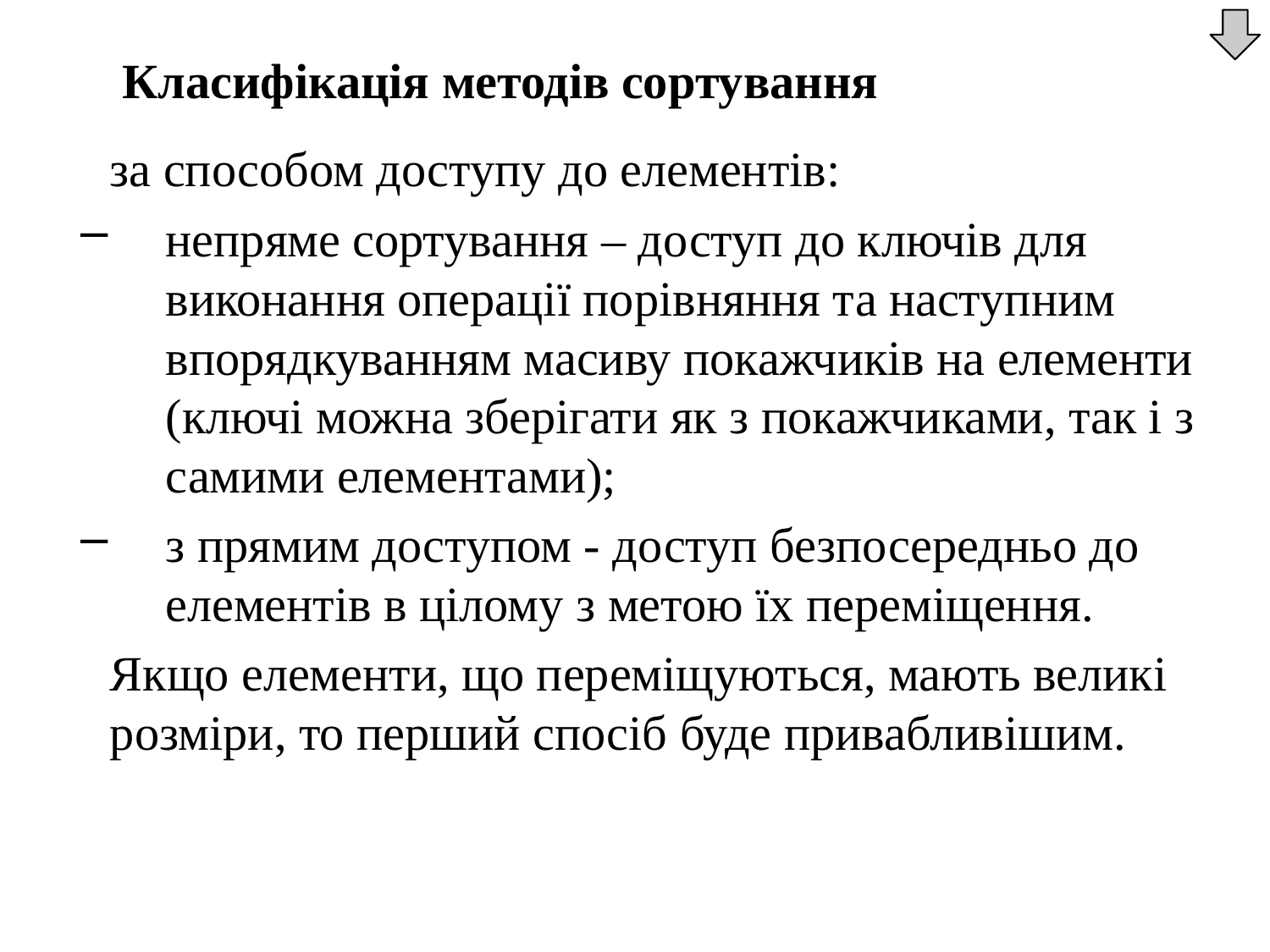

Класифікація методів сортування

	за способом доступу до елементів:
непряме сортування – доступ до ключів для  виконання операції порівняння та наступним впорядкуванням масиву покажчиків на елементи (ключі можна зберігати як з покажчиками, так і з самими елементами);
з прямим доступом - доступ безпосередньо до елементів в цілому з метою їх переміщення.
	Якщо елементи, що переміщуються, мають великі розміри, то перший спосіб буде привабливішим.